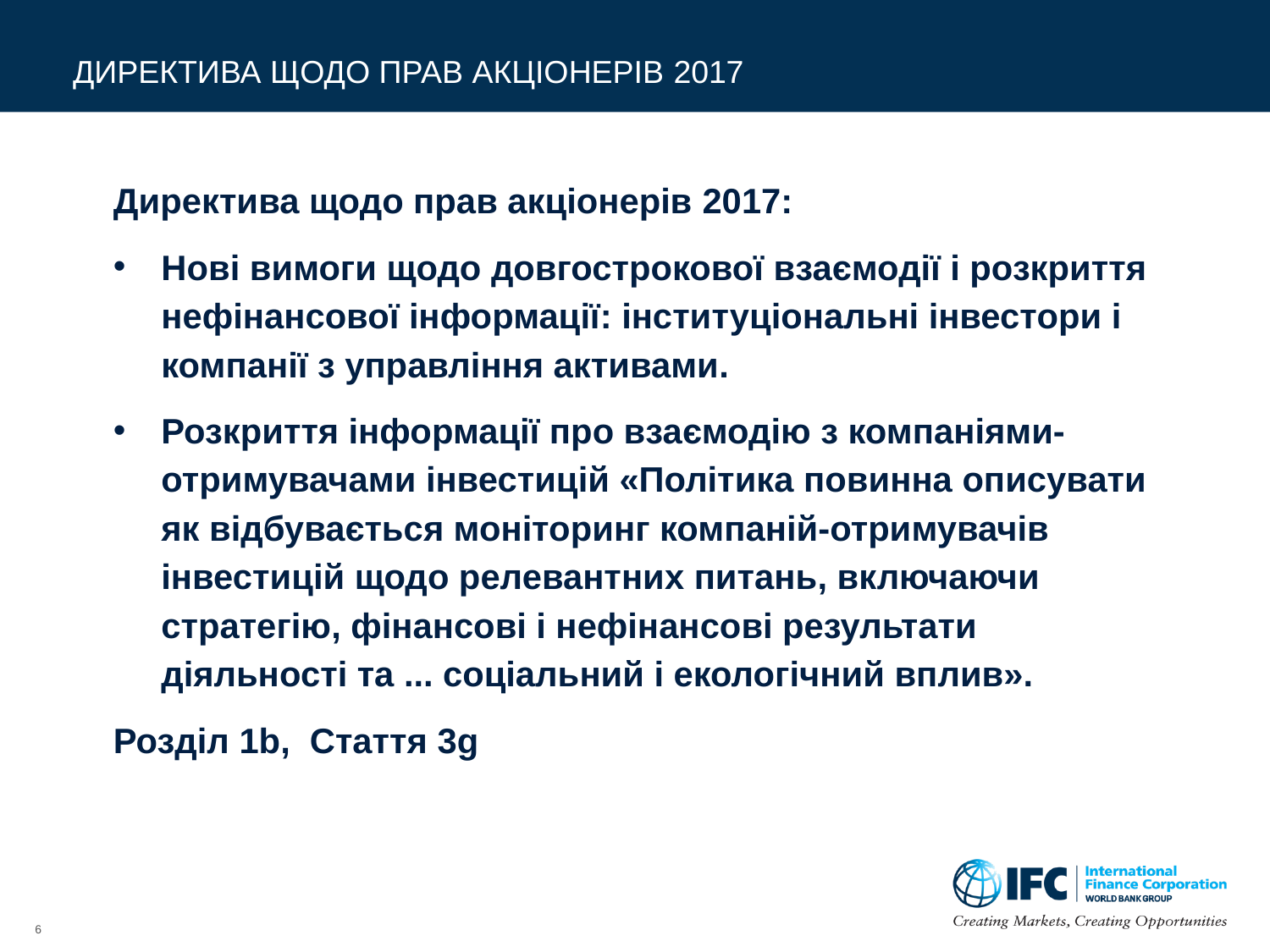

# ДИРЕКТИВА ЩОДО ПРАВ АКЦІОНЕРІВ 2017
Директива щодо прав акціонерів 2017:
Нові вимоги щодо довгострокової взаємодії і розкриття нефінансової інформації: інституціональні інвестори і компанії з управління активами.
Розкриття інформації про взаємодію з компаніями-отримувачами інвестицій «Політика повинна описувати як відбувається моніторинг компаній-отримувачів інвестицій щодо релевантних питань, включаючи стратегію, фінансові і нефінансові результати діяльності та ... соціальний і екологічний вплив».
Розділ 1b,  Стаття 3g
6